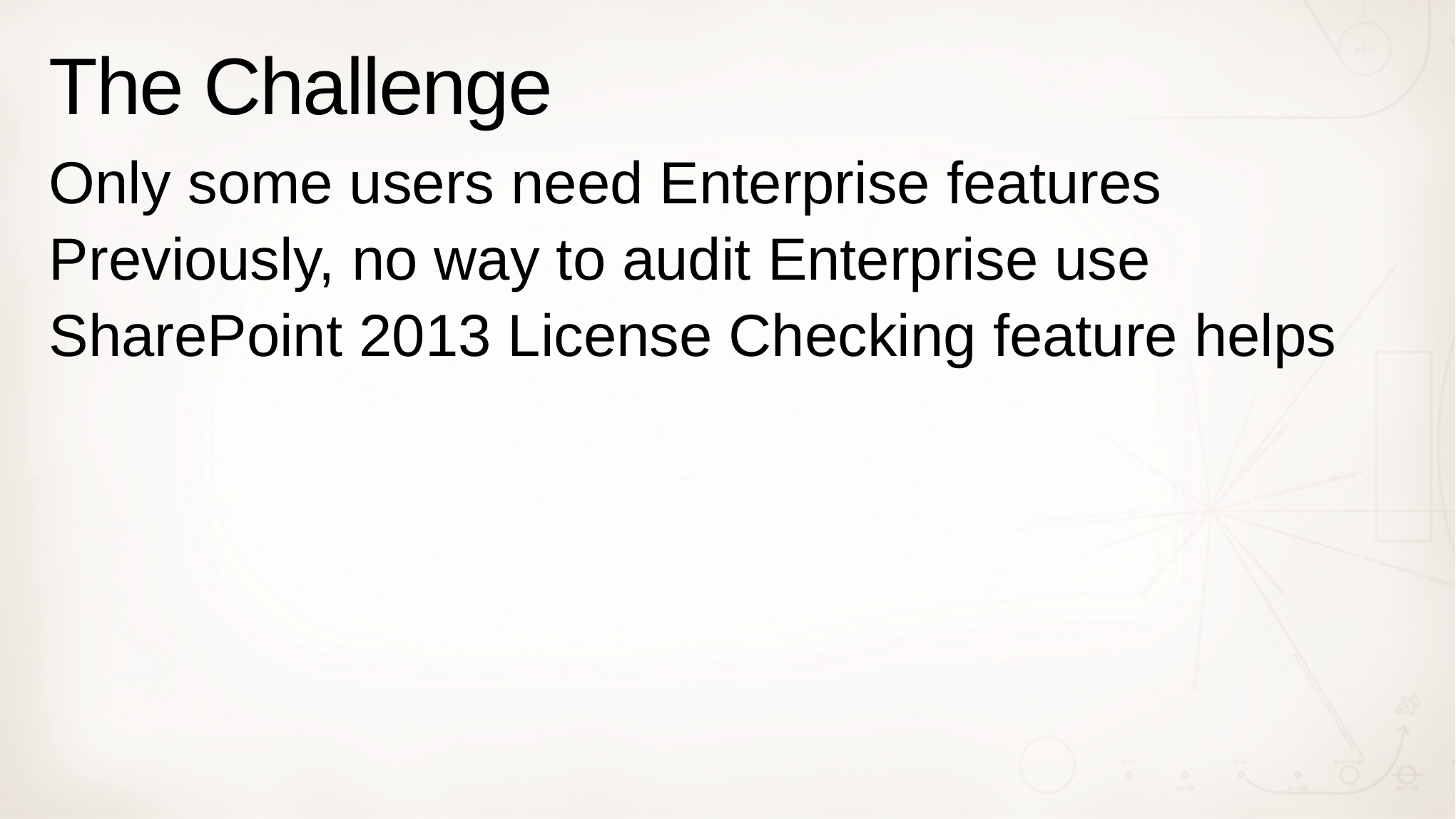

# The Challenge
Only some users need Enterprise features
Previously, no way to audit Enterprise use
SharePoint 2013 License Checking feature helps